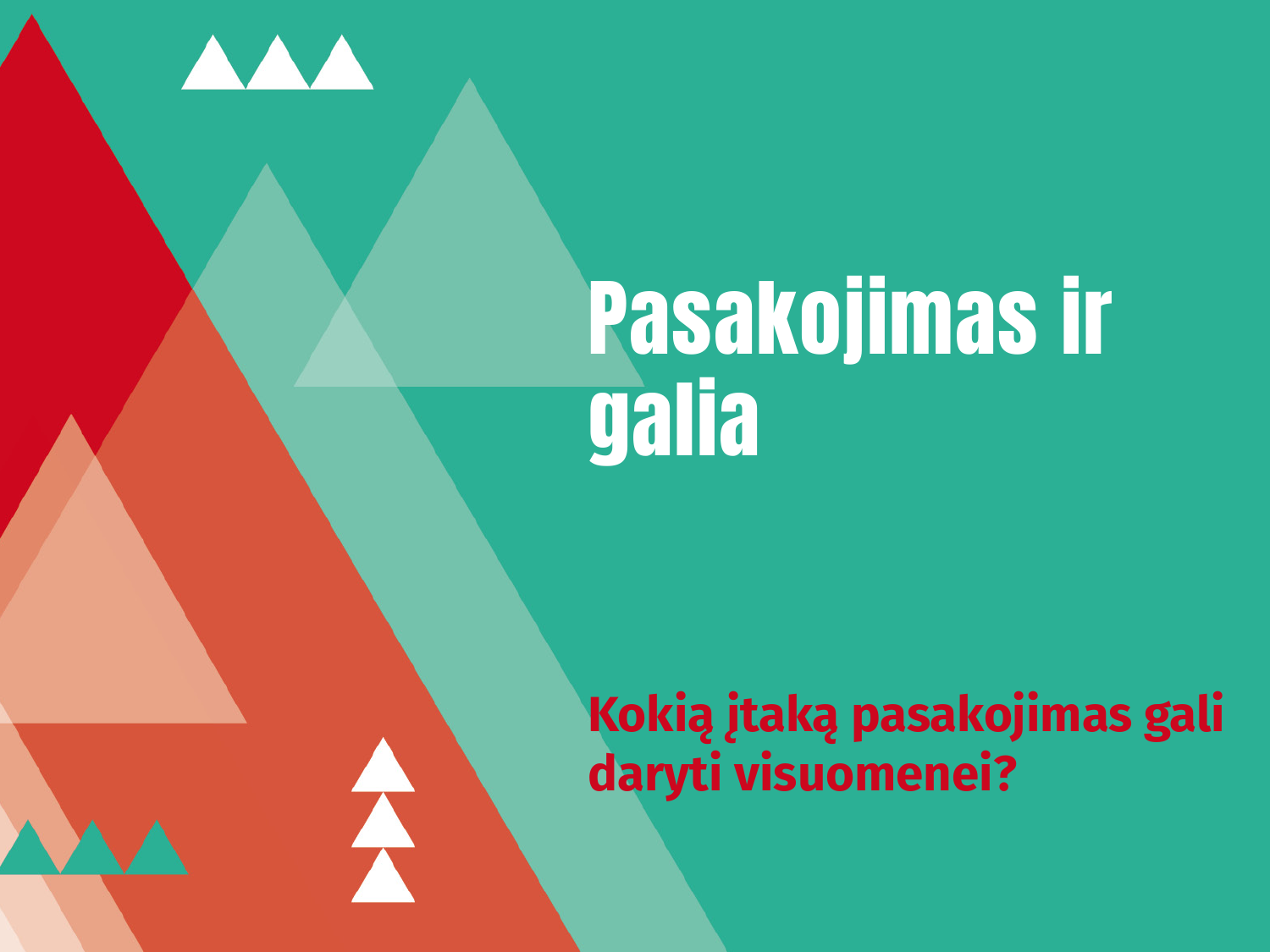

# Pasakojimas ir galia
Kokią įtaką pasakojimas gali daryti visuomenei?